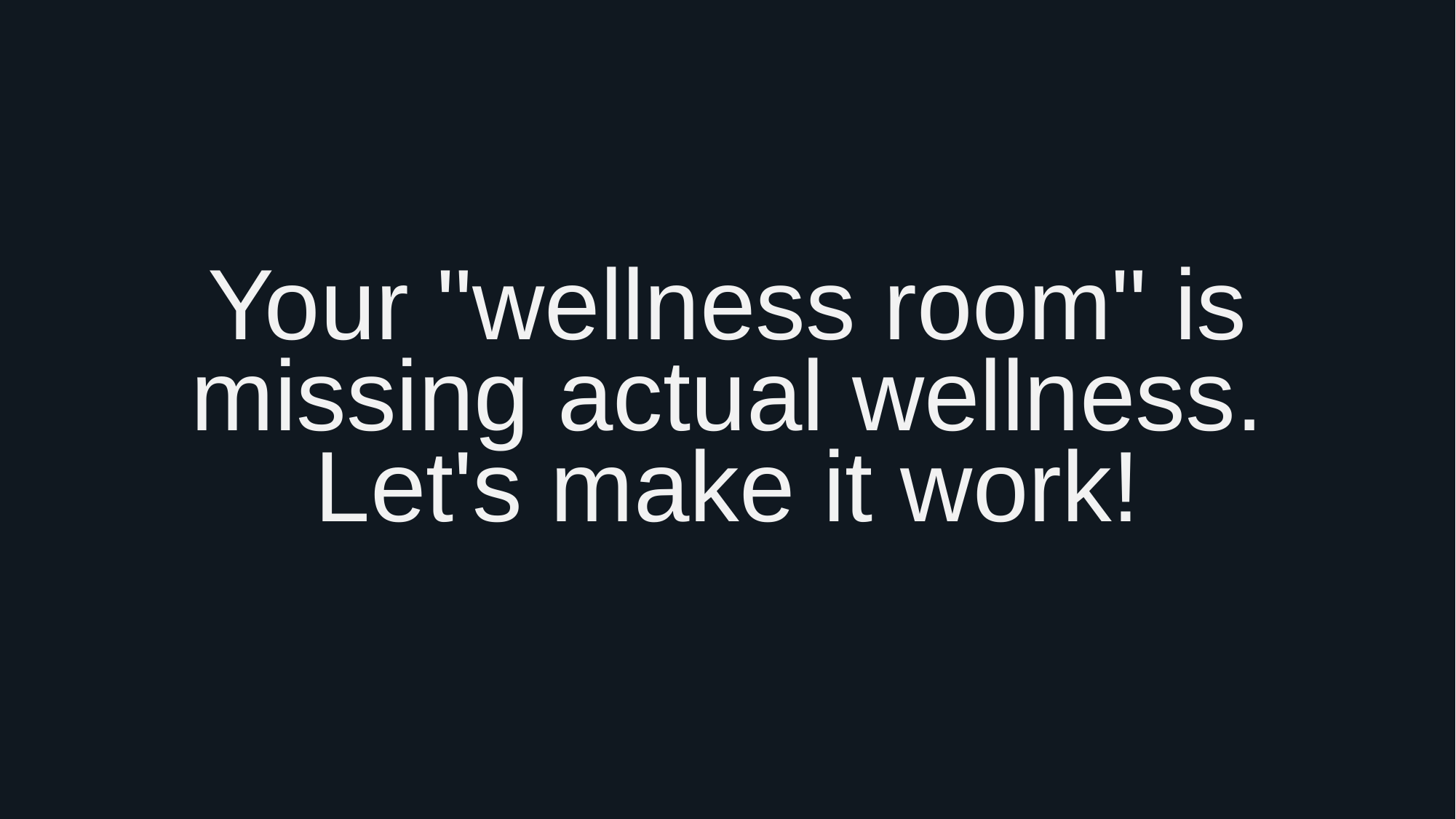

Your "wellness room" is missing actual wellness.
Let's make it work!